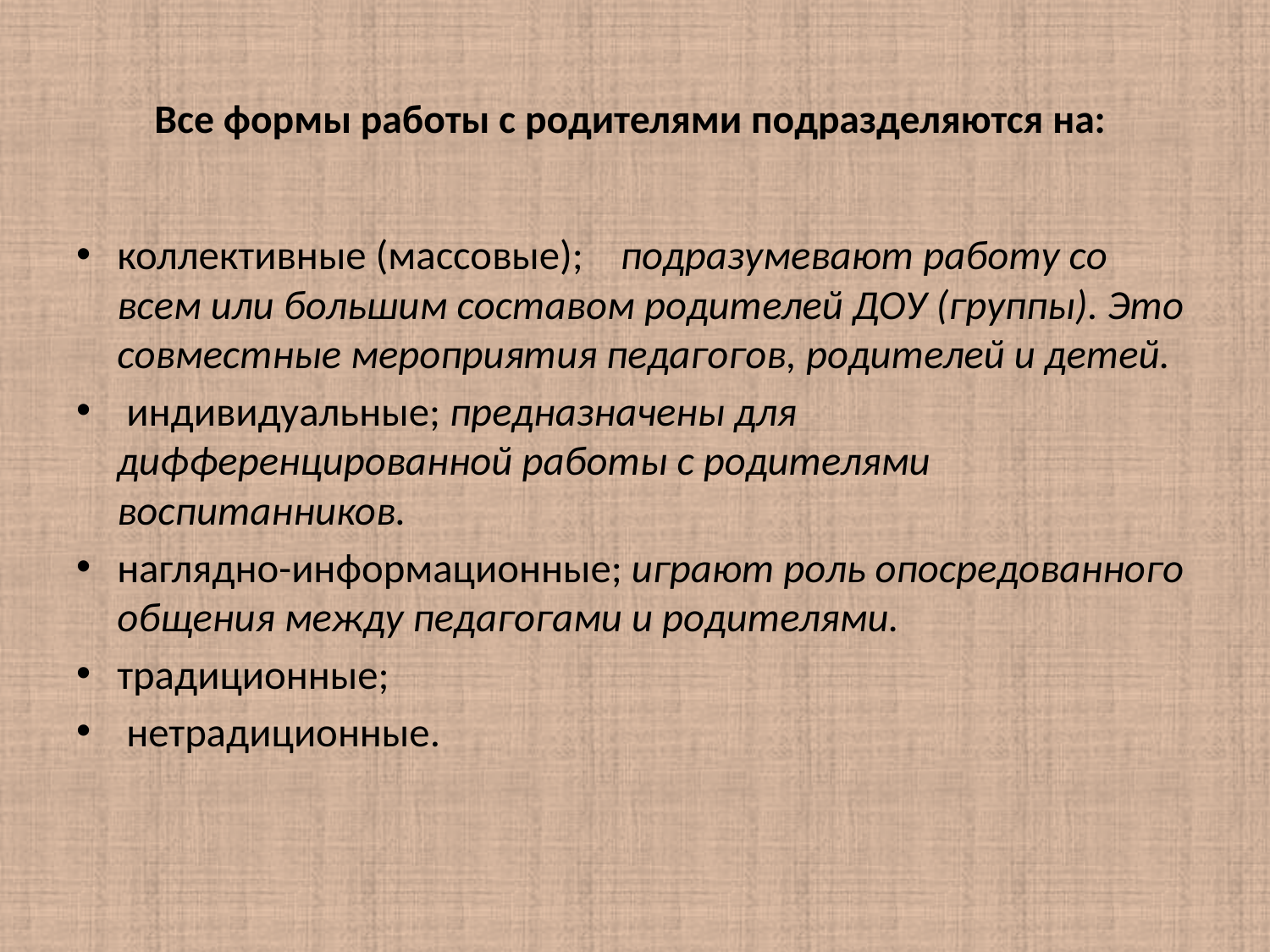

# Все формы работы с родителями подразделяются на:
коллективные (массовые);    подразумевают работу со всем или большим составом родителей ДОУ (группы). Это совместные мероприятия педагогов, родителей и детей.
 индивидуальные; предназначены для дифференцированной работы с родителями воспитанников.
наглядно-информационные; играют роль опосредованного общения между педагогами и родителями.
традиционные;
 нетрадиционные.